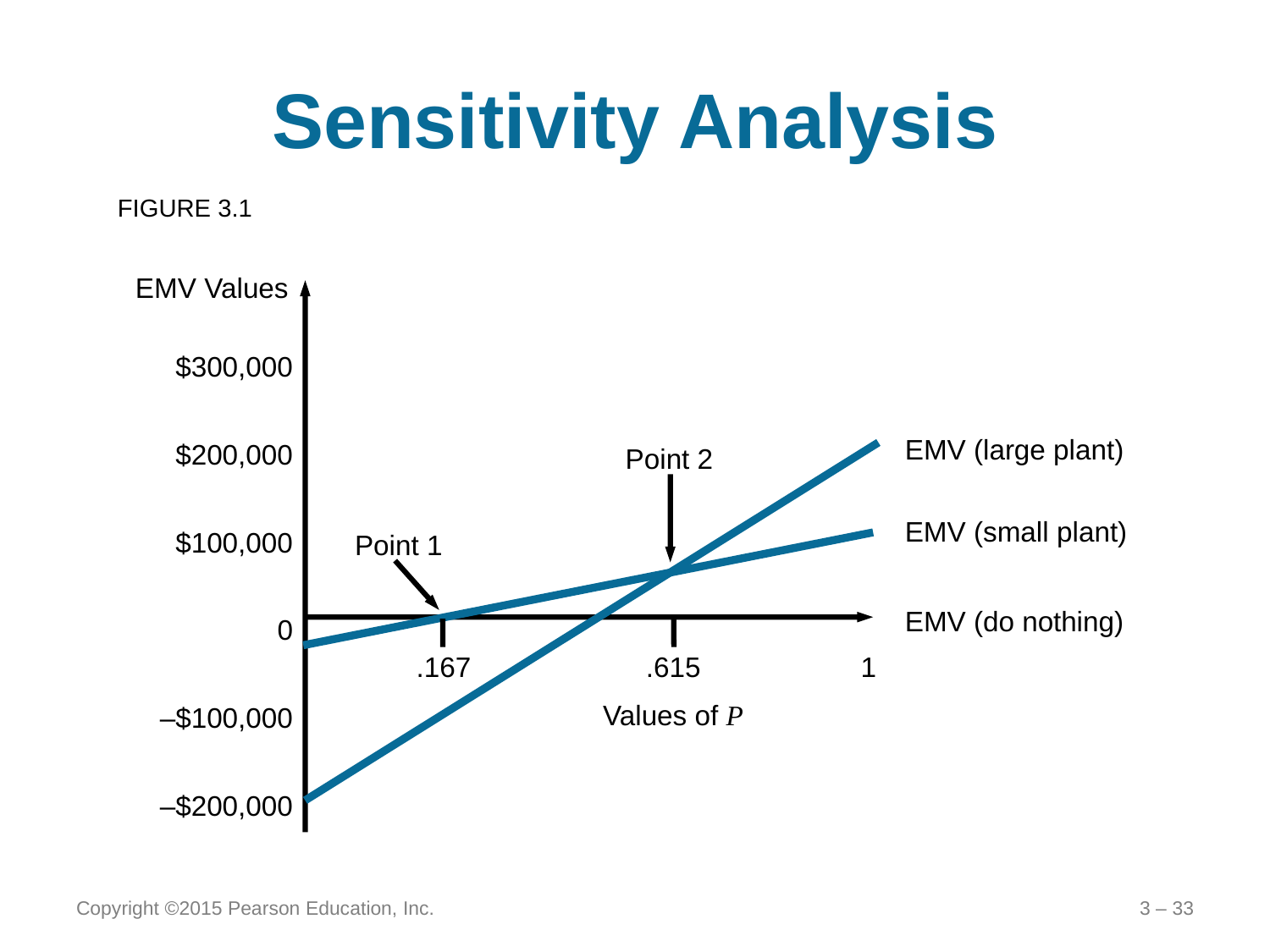

# Sensitivity Analysis
FIGURE 3.1
EMV Values

$300,000
$200,000
$100,000
0
–$100,000
–$200,000

EMV (large plant)

Point 2

Point 1

EMV (small plant)

EMV (do nothing)

.167
.615
1
Values of P
Copyright ©2015 Pearson Education, Inc.
3 – 33